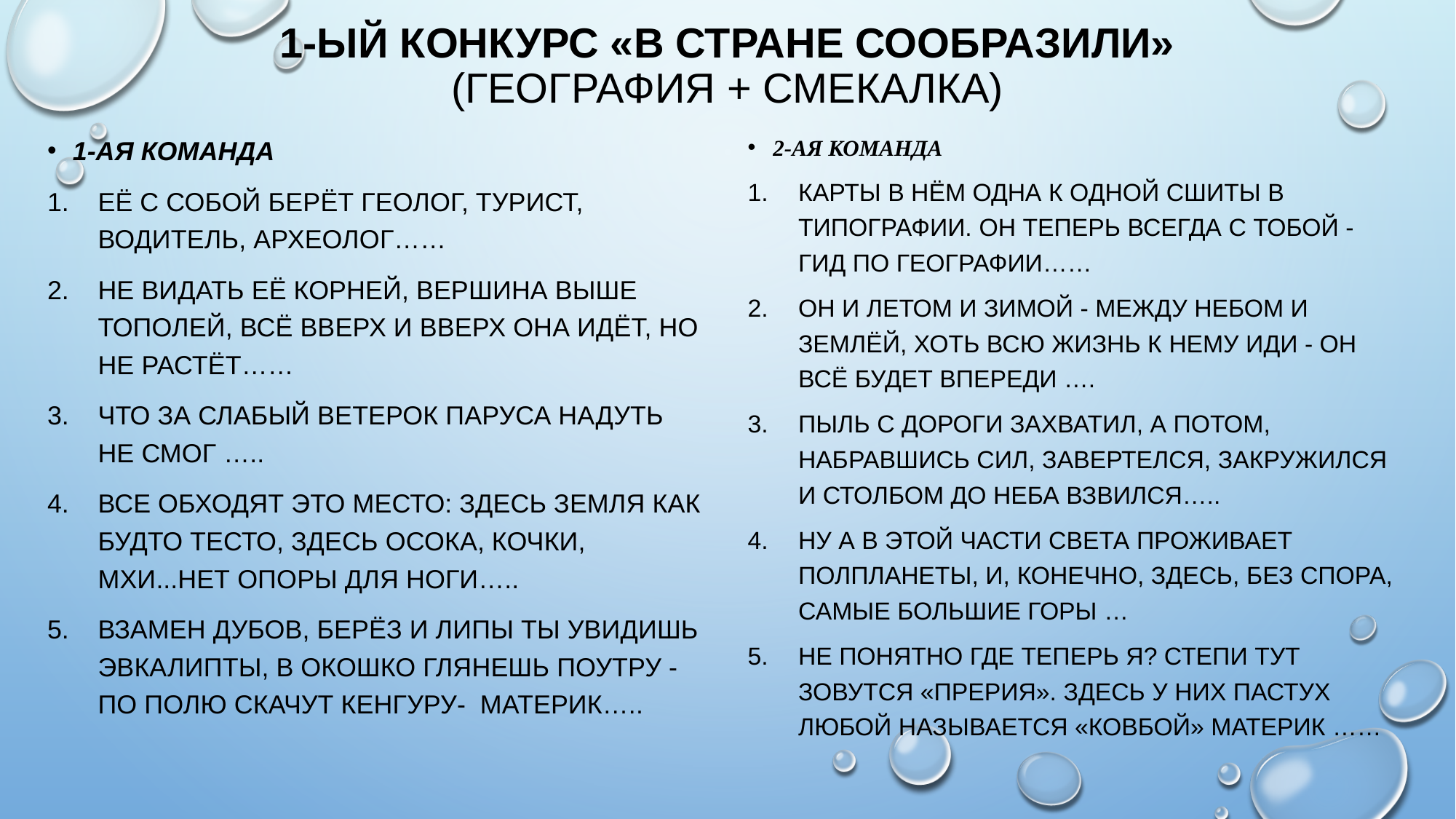

# 1-ый конкурс «В стране сообразили» (география + смекалка)
1-ая команда
Её с собой берёт геолог, турист, водитель, археолог……
Не видать её корней, вершина выше тополей, всё вверх и вверх она идёт, но не растёт……
Что за слабый ветерок паруса надуть не смог …..
Все обходят это место: здесь земля как будто тесто, здесь осока, кочки, мхи...Нет опоры для ноги…..
Взамен дубов, берёз и липы ты увидишь эвкалипты, в окошко глянешь поутру - по полю скачут кенгуру-  материк…..

2-ая команда
Карты в нём одна к одной сшиты в типографии. Он теперь всегда с тобой - гид по географии……
Он и летом и зимой - между небом и землёй, хоть всю жизнь к нему иди - он всё будет впереди ….
Пыль с дороги захватил, а потом, набравшись сил, завертелся, закружился и столбом до неба взвился…..
Ну а в этой части света проживает полпланеты, и, конечно, здесь, без спора, самые большие горы …
Не понятно где теперь я? Степи тут зовутся «прерия». Здесь у них пастух любой называется «ковбой» материк ……